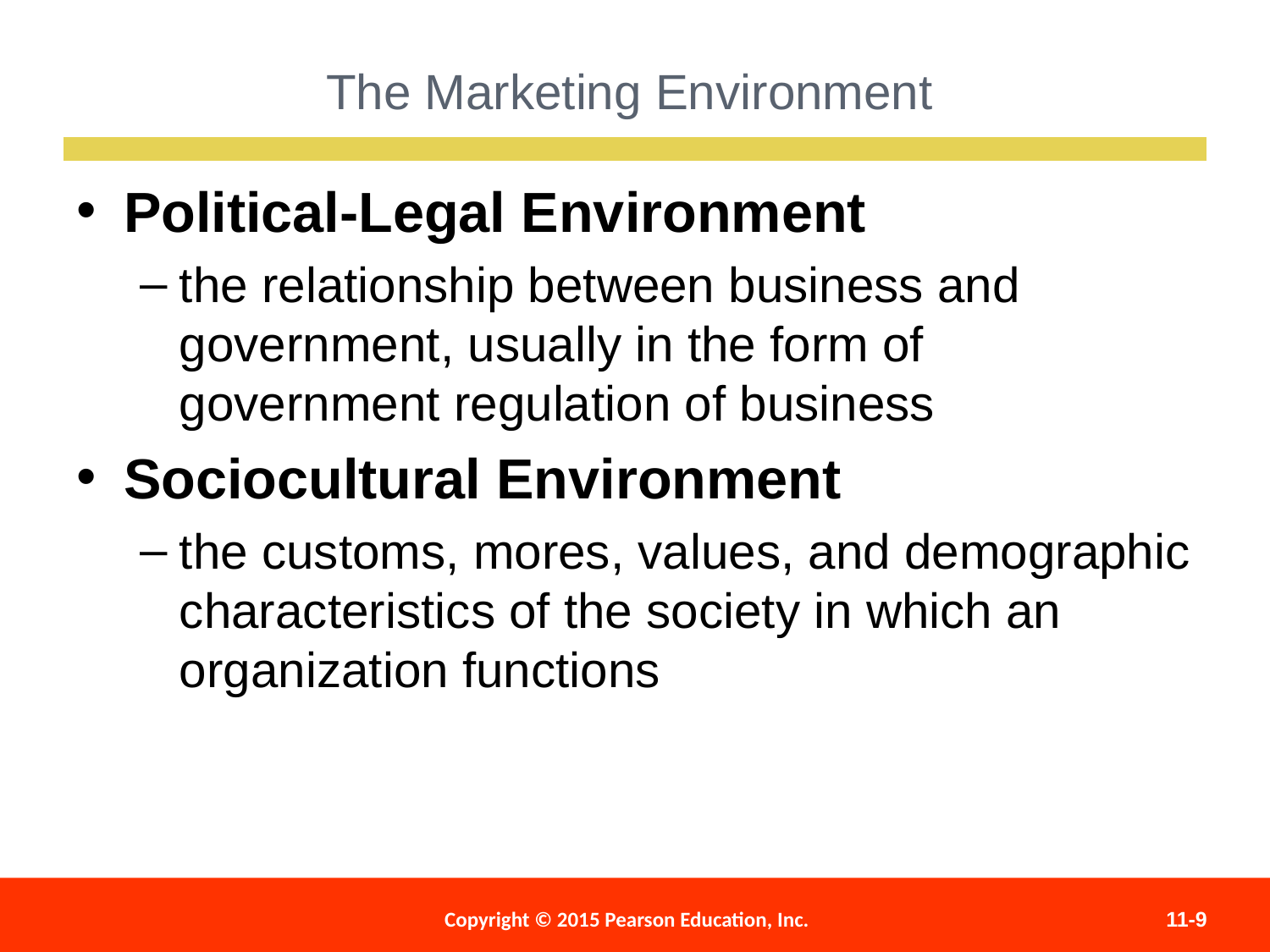

The Marketing Environment
Political-Legal Environment
the relationship between business and government, usually in the form of government regulation of business
Sociocultural Environment
the customs, mores, values, and demographic characteristics of the society in which an organization functions